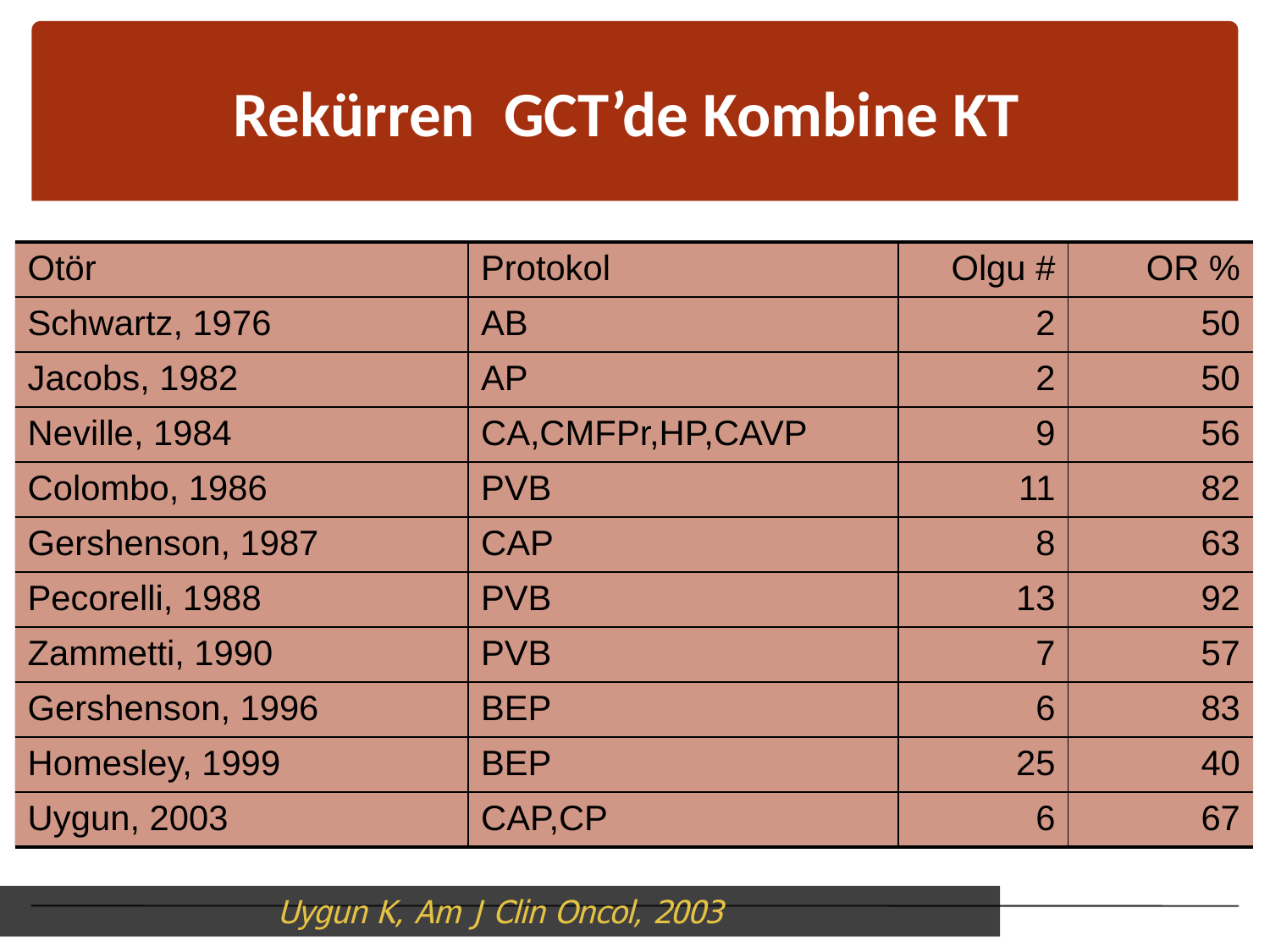

# Rekürren  GCT’de Kombine KT
| Otör | Protokol | Olgu # | OR % |
| --- | --- | --- | --- |
| Schwartz, 1976 | AB | 2 | 50 |
| Jacobs, 1982 | AP | 2 | 50 |
| Neville, 1984 | CA,CMFPr,HP,CAVP | 9 | 56 |
| Colombo, 1986 | PVB | 11 | 82 |
| Gershenson, 1987 | CAP | 8 | 63 |
| Pecorelli, 1988 | PVB | 13 | 92 |
| Zammetti, 1990 | PVB | 7 | 57 |
| Gershenson, 1996 | BEP | 6 | 83 |
| Homesley, 1999 | BEP | 25 | 40 |
| Uygun, 2003 | CAP,CP | 6 | 67 |
Uygun K, Am J Clin Oncol, 2003